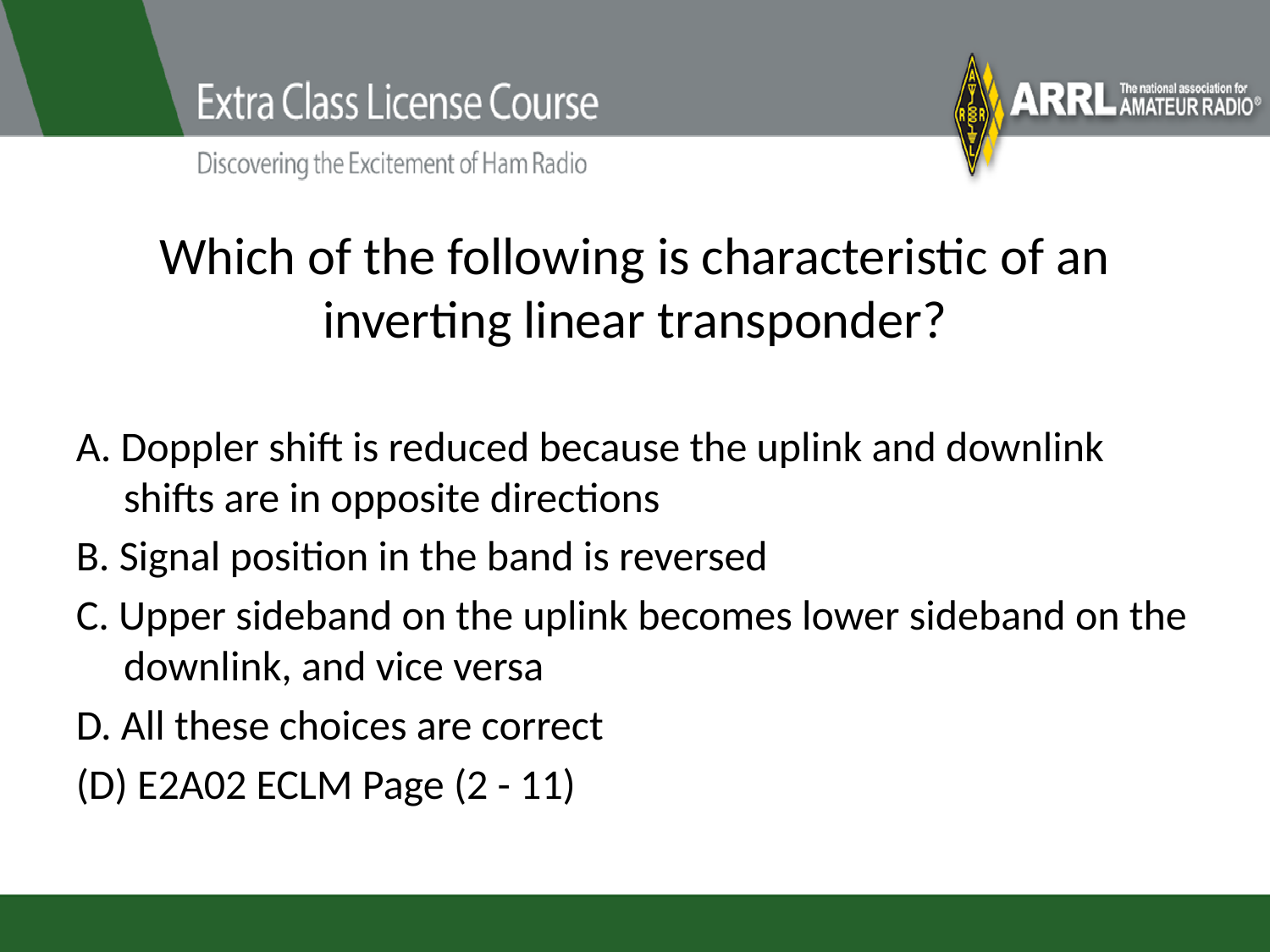

# Which of the following is characteristic of an inverting linear transponder?
A. Doppler shift is reduced because the uplink and downlink shifts are in opposite directions
B. Signal position in the band is reversed
C. Upper sideband on the uplink becomes lower sideband on the downlink, and vice versa
D. All these choices are correct
(D) E2A02 ECLM Page (2 - 11)